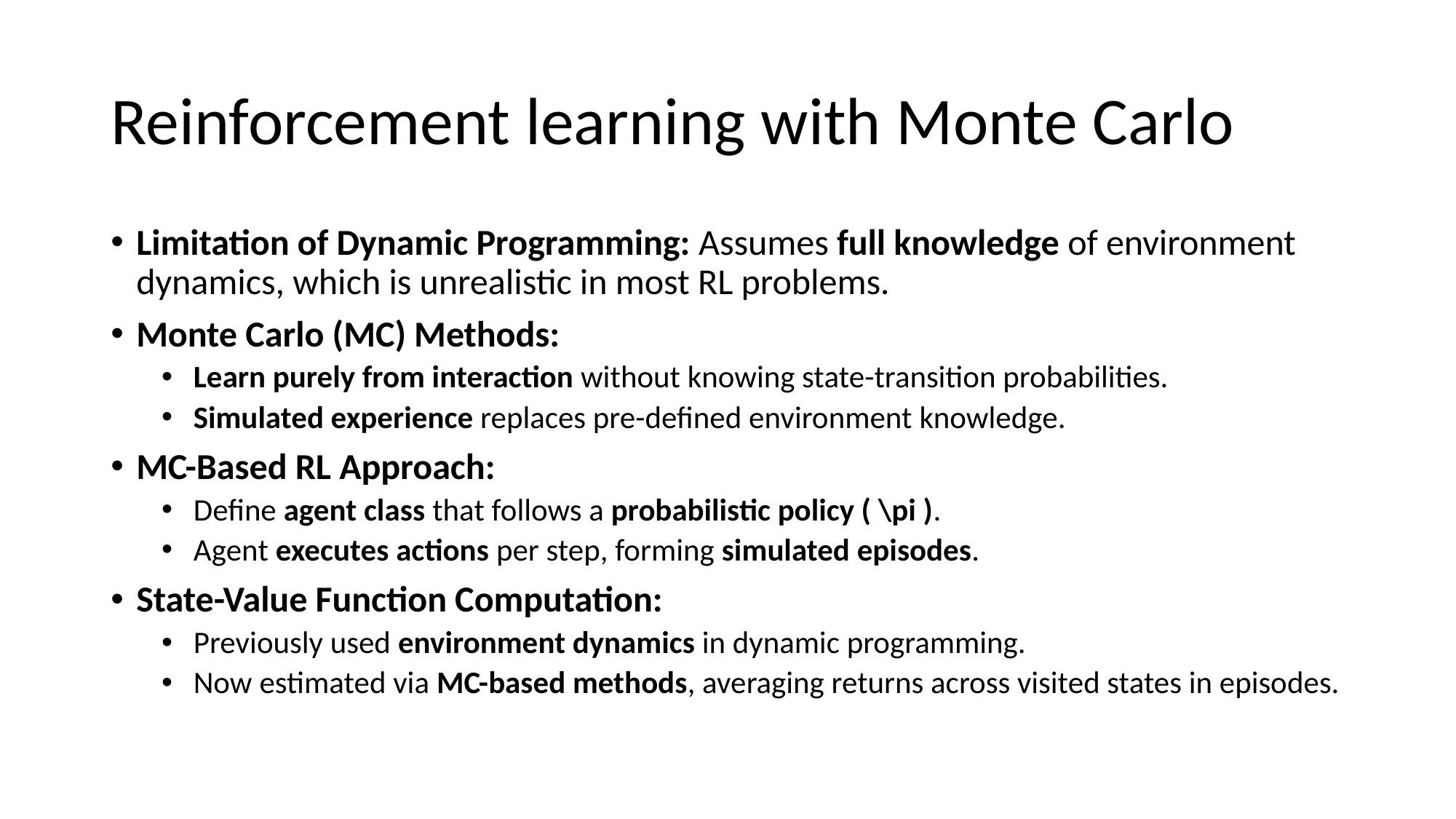

# Reinforcement learning with Monte Carlo
Limitation of Dynamic Programming: Assumes full knowledge of environment dynamics, which is unrealistic in most RL problems.
Monte Carlo (MC) Methods:
Learn purely from interaction without knowing state-transition probabilities.
Simulated experience replaces pre-defined environment knowledge.
MC-Based RL Approach:
Define agent class that follows a probabilistic policy ( \pi ).
Agent executes actions per step, forming simulated episodes.
State-Value Function Computation:
Previously used environment dynamics in dynamic programming.
Now estimated via MC-based methods, averaging returns across visited states in episodes.